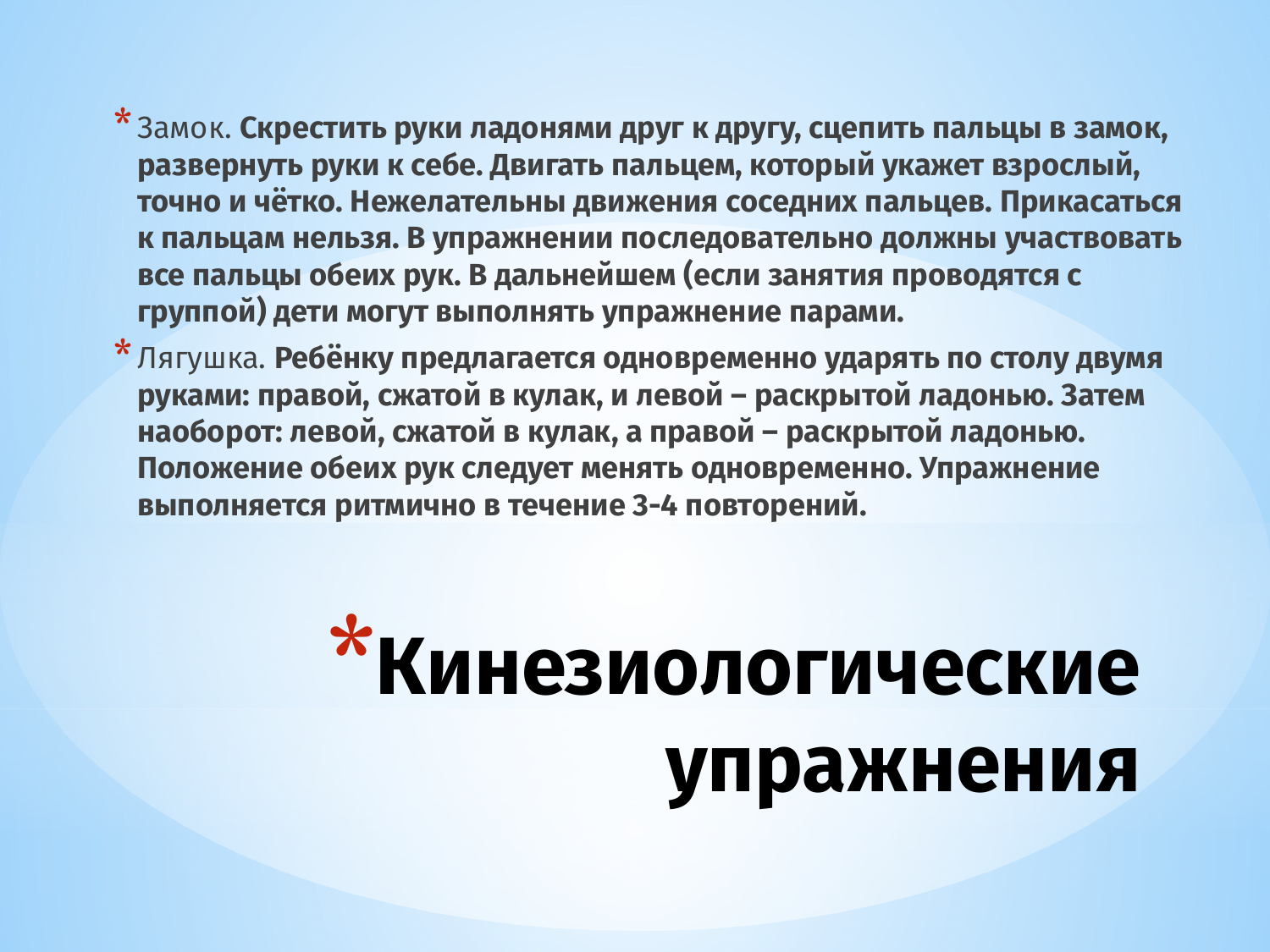

Замок. Скрестить руки ладонями друг к другу, сцепить пальцы в замок, развернуть руки к себе. Двигать пальцем, который укажет взрослый, точно и чётко. Нежелательны движения соседних пальцев. Прикасаться к пальцам нельзя. В упражнении последовательно должны участвовать все пальцы обеих рук. В дальнейшем (если занятия проводятся с группой) дети могут выполнять упражнение парами.
Лягушка. Ребёнку предлагается одновременно ударять по столу двумя руками: правой, сжатой в кулак, и левой – раскрытой ладонью. Затем наоборот: левой, сжатой в кулак, а правой – раскрытой ладонью. Положение обеих рук следует менять одновременно. Упражнение выполняется ритмично в течение 3-4 повторений.

# Кинезиологические упражнения